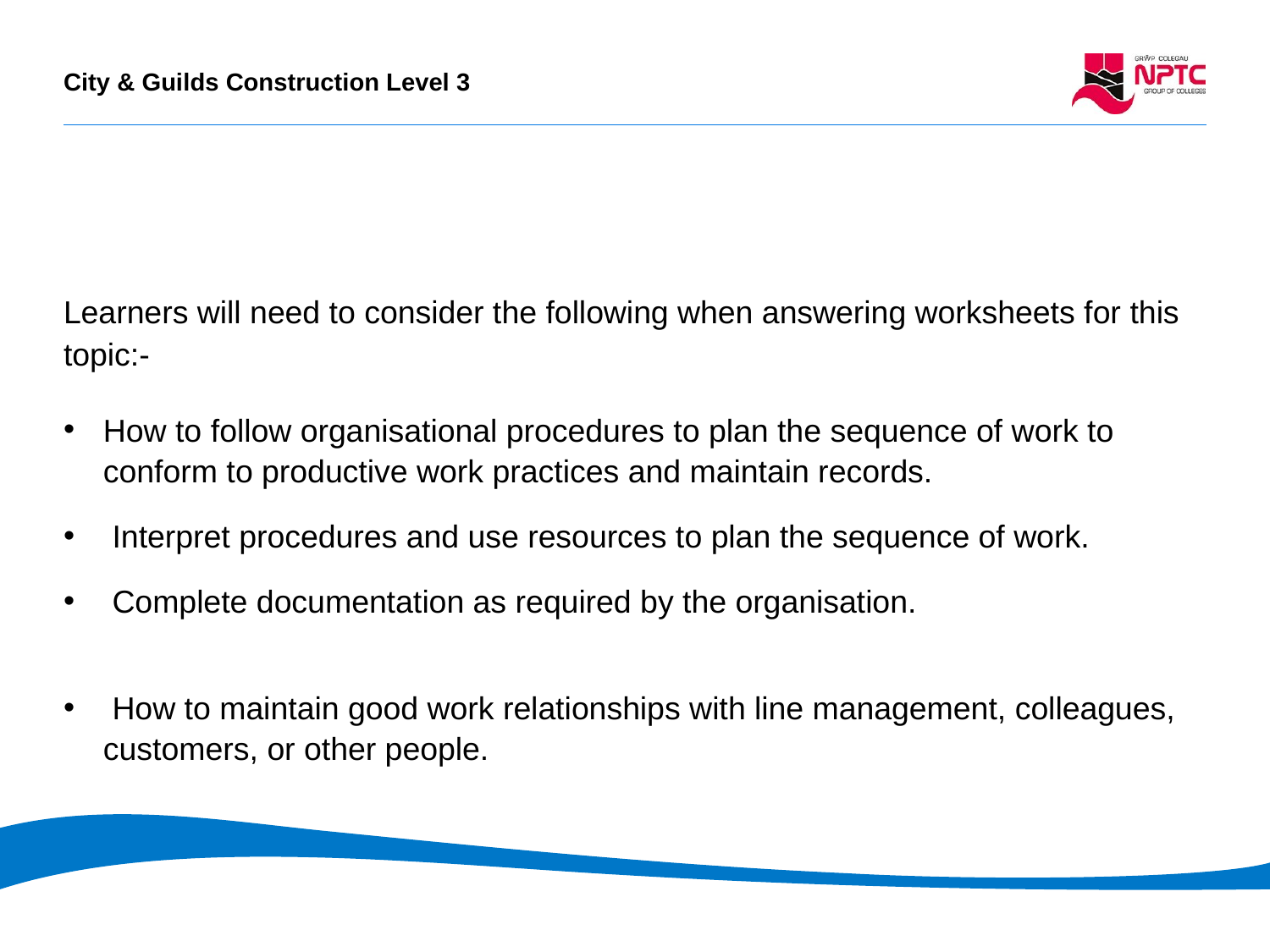

#

Learners will need to consider the following when answering worksheets for this topic:-
How to follow organisational procedures to plan the sequence of work to conform to productive work practices and maintain records.
 Interpret procedures and use resources to plan the sequence of work.
 Complete documentation as required by the organisation.
 How to maintain good work relationships with line management, colleagues, customers, or other people.